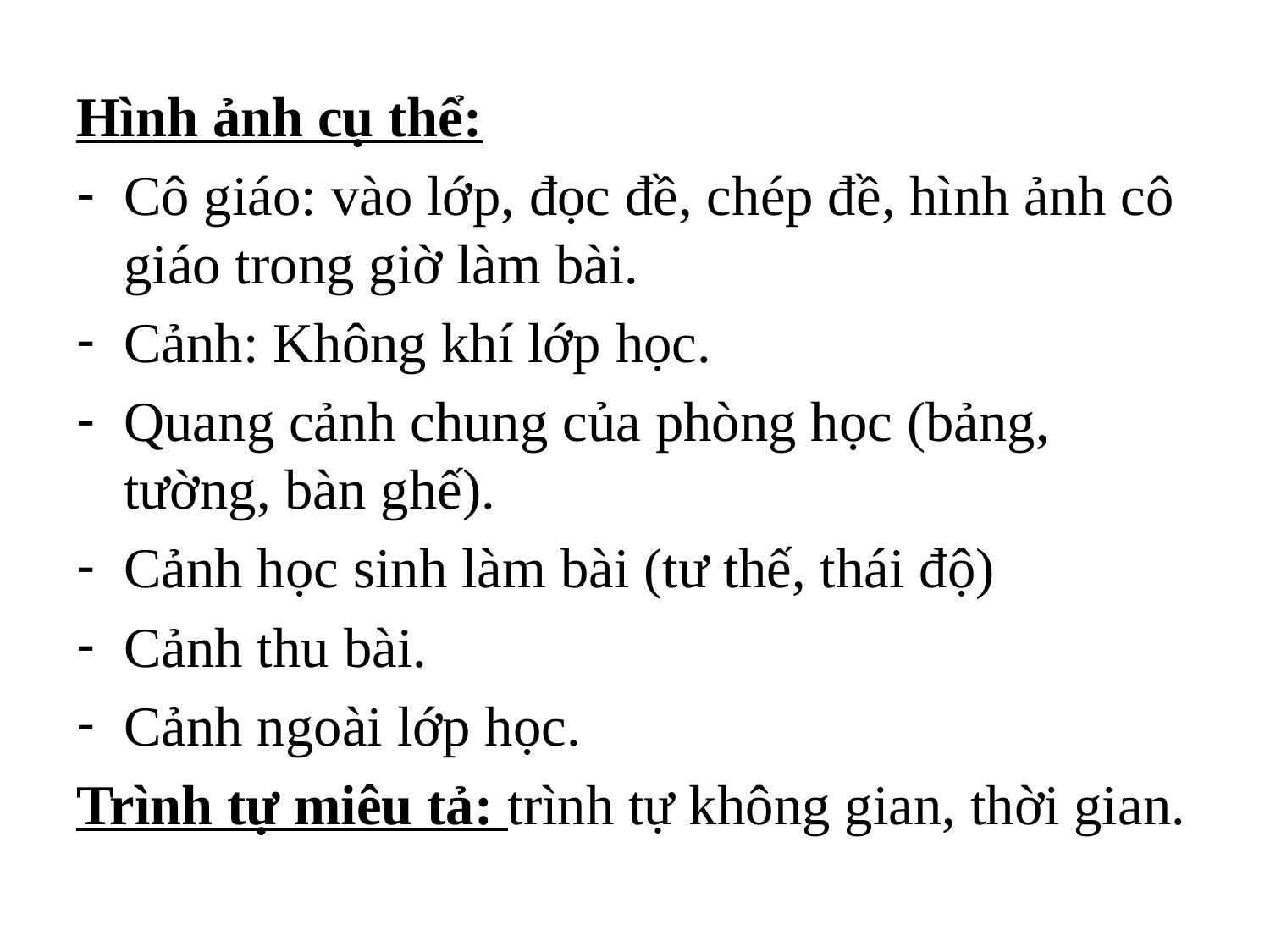

Hình ảnh cụ thể:
Cô giáo: vào lớp, đọc đề, chép đề, hình ảnh cô giáo trong giờ làm bài.
Cảnh: Không khí lớp học.
Quang cảnh chung của phòng học (bảng, tường, bàn ghế).
Cảnh học sinh làm bài (tư thế, thái độ)
Cảnh thu bài.
Cảnh ngoài lớp học.
Trình tự miêu tả: trình tự không gian, thời gian.